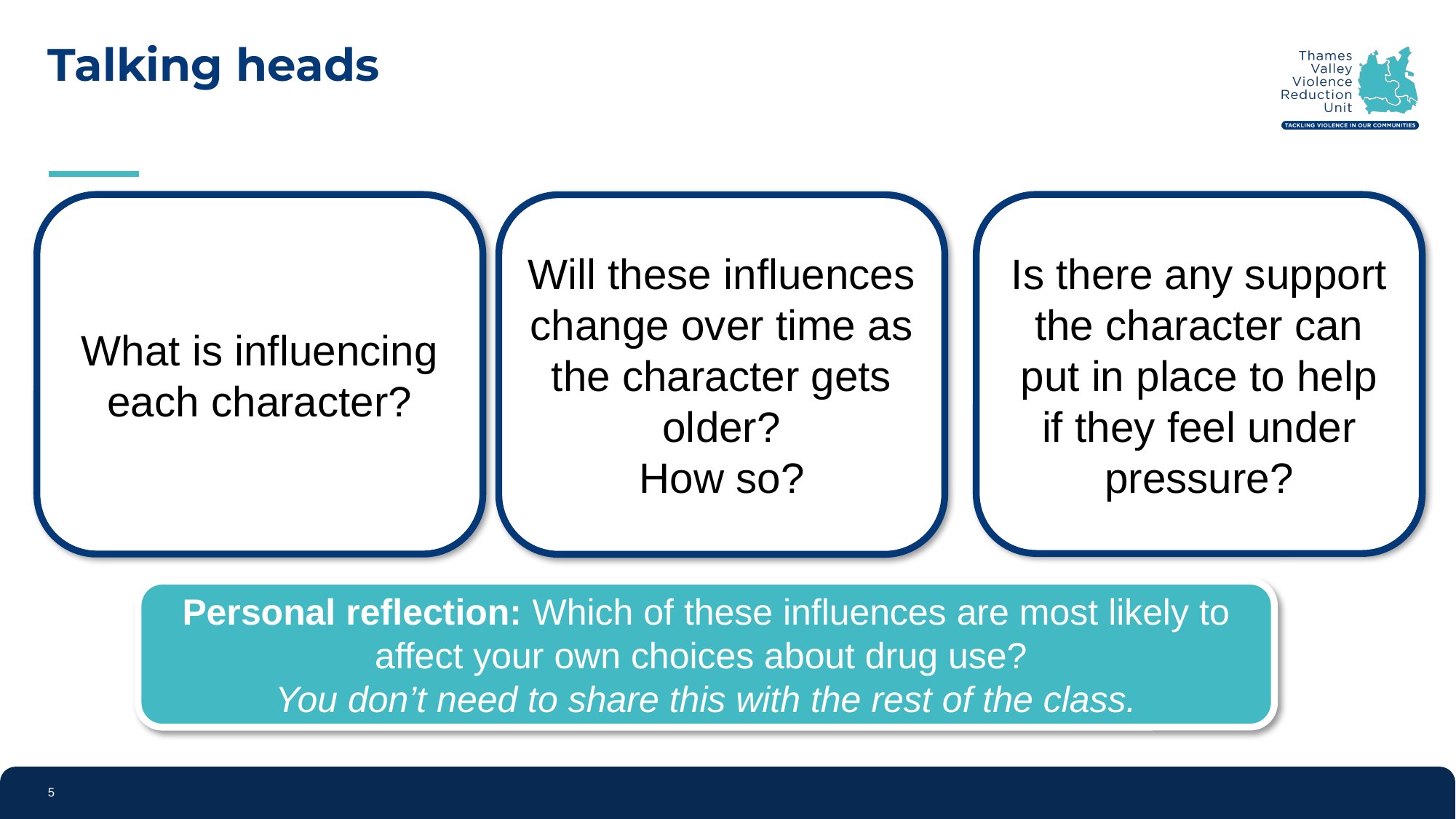

# Talking heads
What is influencing each character?
Is there any support the character can put in place to help if they feel under pressure?
Will these influences change over time as the character gets older?
How so?
Personal reflection: Which of these influences are most likely to affect your own choices about drug use?
You don’t need to share this with the rest of the class.
5